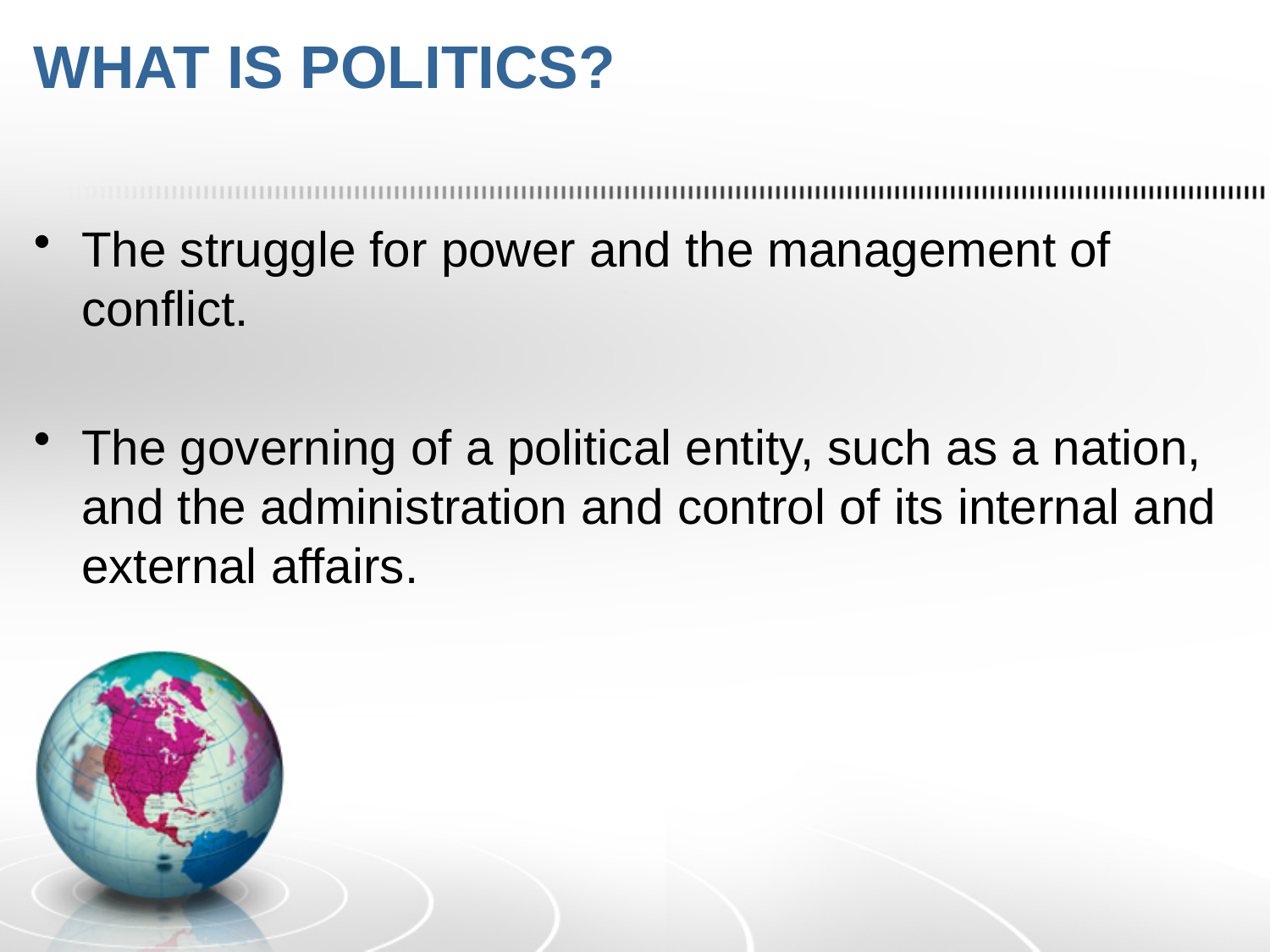

# WHAT IS POLITICS?
The struggle for power and the management of conflict.

The governing of a political entity, such as a nation, and the administration and control of its internal and external affairs.